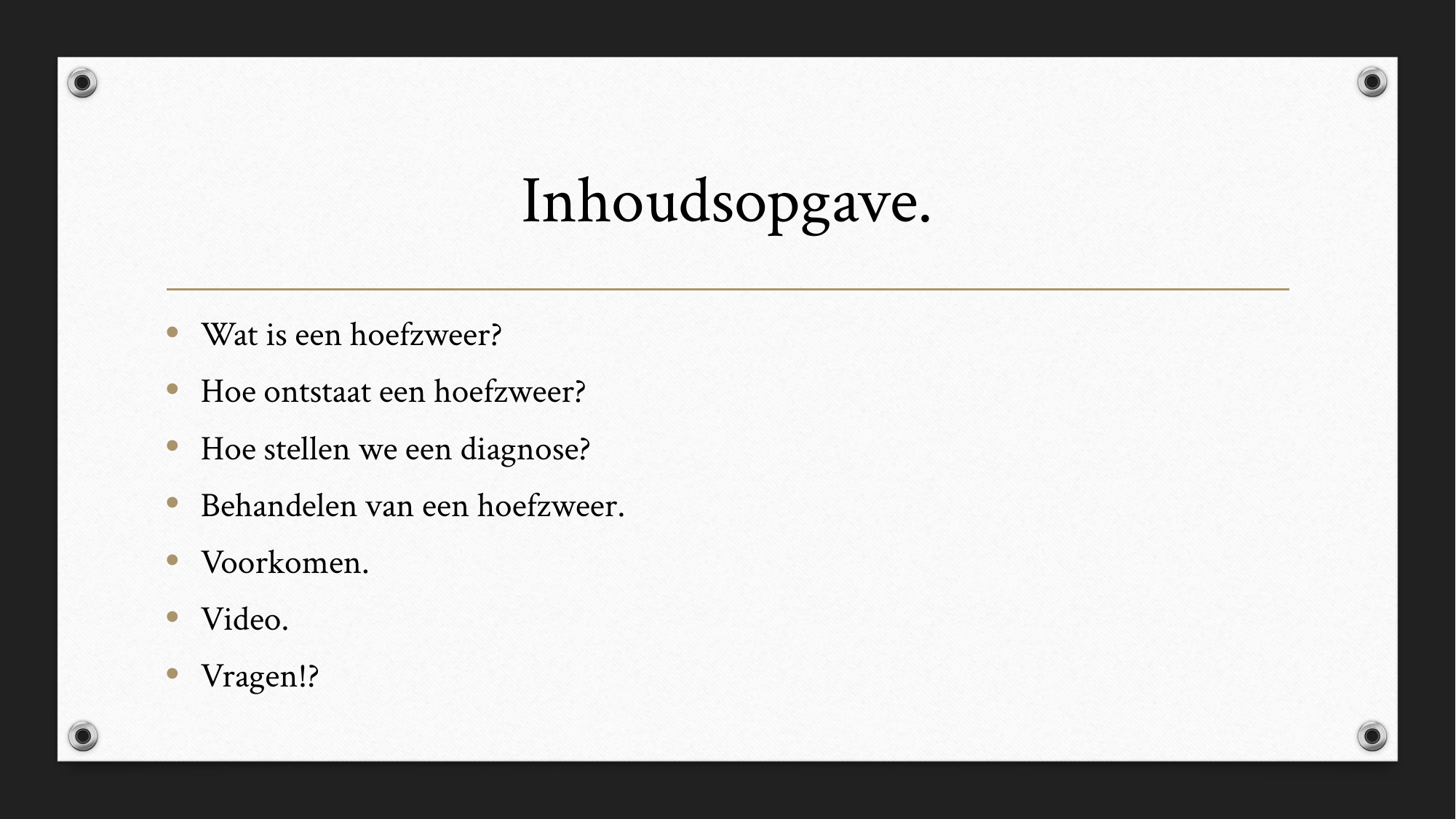

# Inhoudsopgave.
Wat is een hoefzweer?
Hoe ontstaat een hoefzweer?
Hoe stellen we een diagnose?
Behandelen van een hoefzweer.
Voorkomen.
Video.
Vragen!?